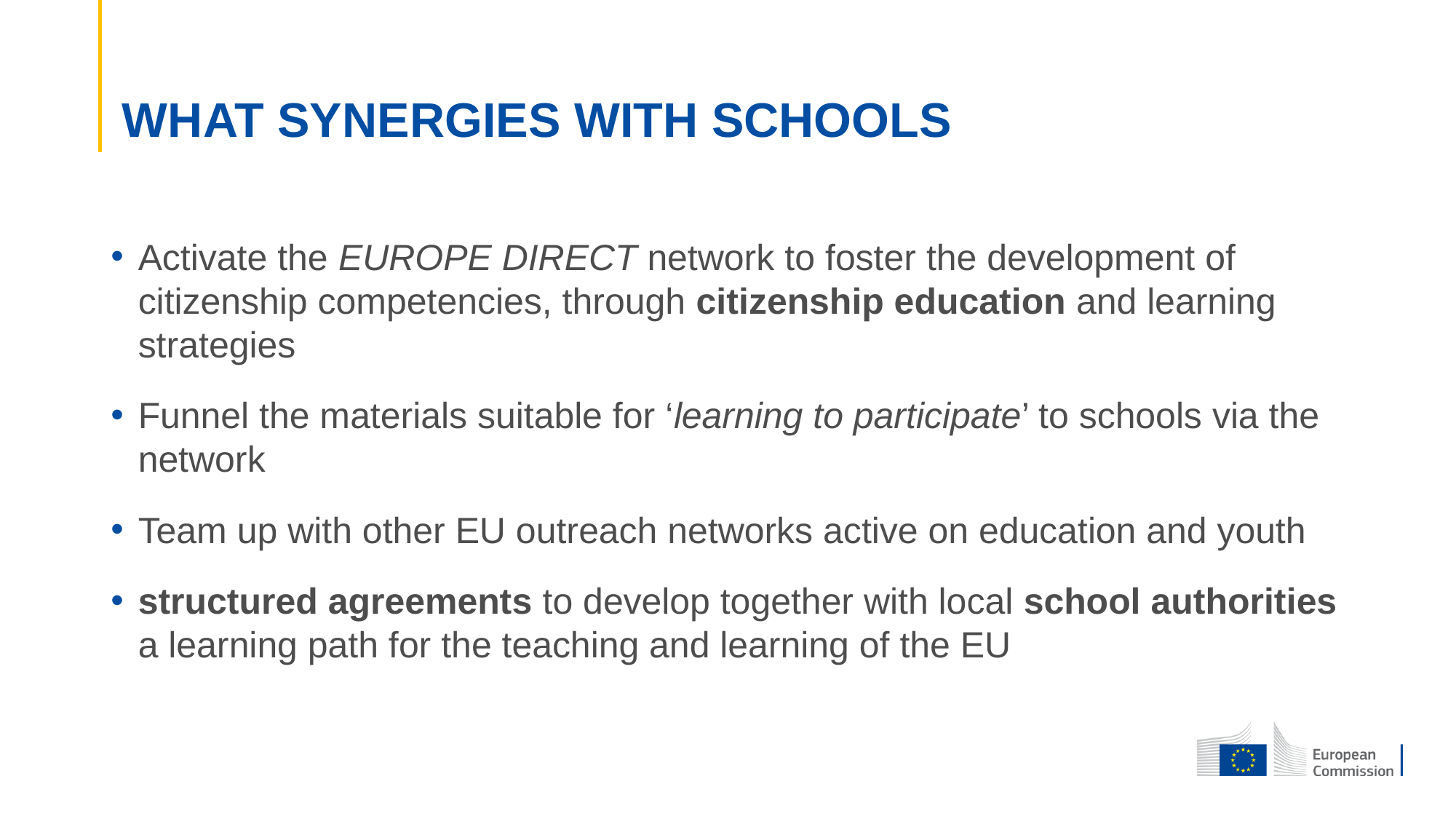

# WHAT SYNERGIES WITH SCHOOLS
Activate the EUROPE DIRECT network to foster the development of citizenship competencies, through citizenship education and learning strategies
Funnel the materials suitable for ‘learning to participate’ to schools via the network
Team up with other EU outreach networks active on education and youth
structured agreements to develop together with local school authorities a learning path for the teaching and learning of the EU